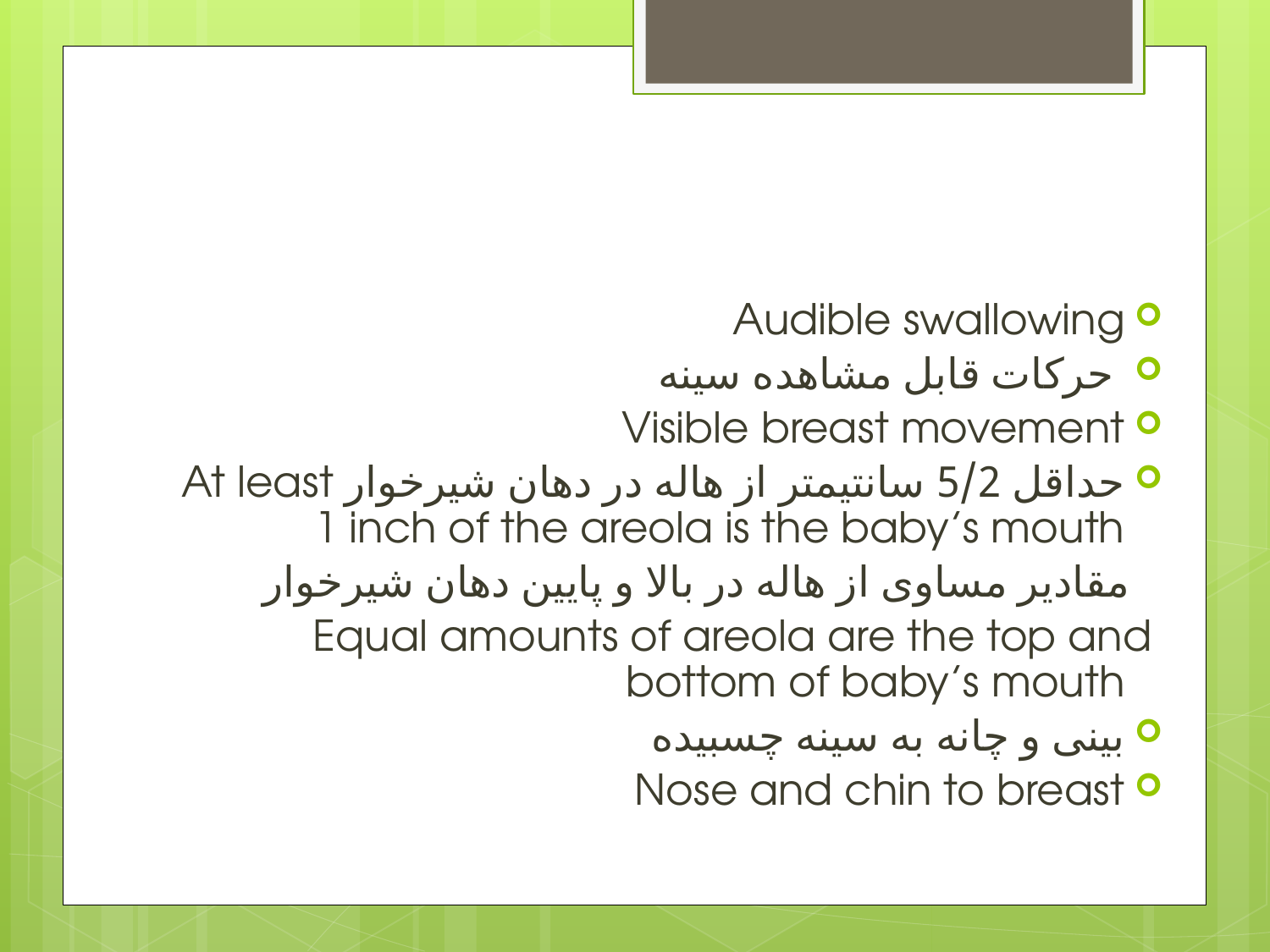

#

Audible swallowing
 حرکات قابل مشاهده سینه
Visible breast movement
حداقل 5/2 سانتیمتر از هاله در دهان شیرخوار At least 1 inch of the areola is the baby’s mouth
   مقادیر مساوی از هاله در بالا و پایین دهان شیرخوار
 Equal amounts of areola are the top and bottom of baby’s mouth
بینی و چانه به سینه چسبیده
Nose and chin to breast